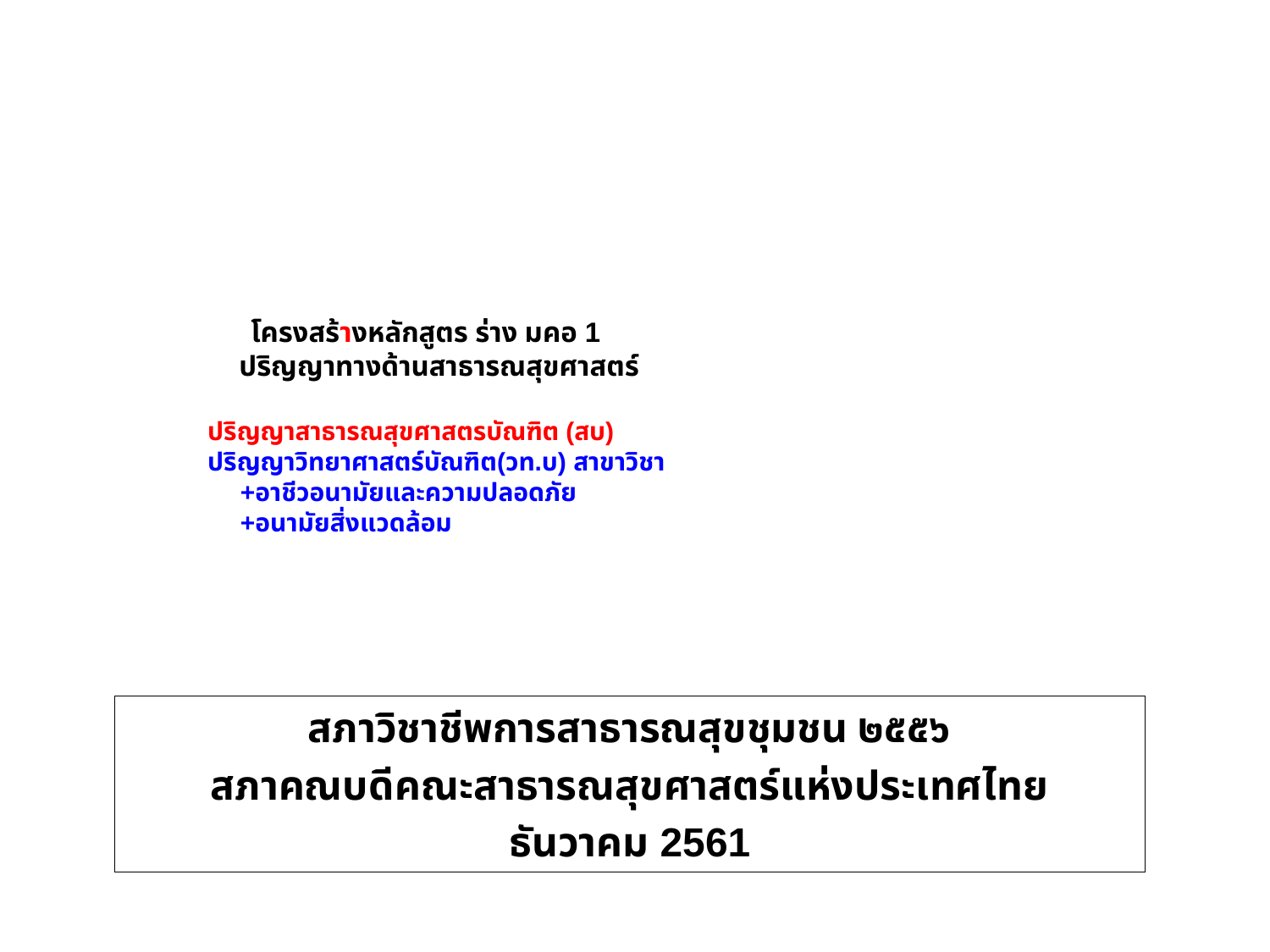

# โครงสร้างหลักสูตร ร่าง มคอ 1 ปริญญาทางด้านสาธารณสุขศาสตร์ ปริญญาสาธารณสุขศาสตรบัณฑิต (สบ) ปริญญาวิทยาศาสตร์บัณฑิต(วท.บ) สาขาวิชา +อาชีวอนามัยและความปลอดภัย +อนามัยสิ่งแวดล้อม
สภาวิชาชีพการสาธารณสุขชุมชน ๒๕๕๖
สภาคณบดีคณะสาธารณสุขศาสตร์แห่งประเทศไทย
ธันวาคม 2561